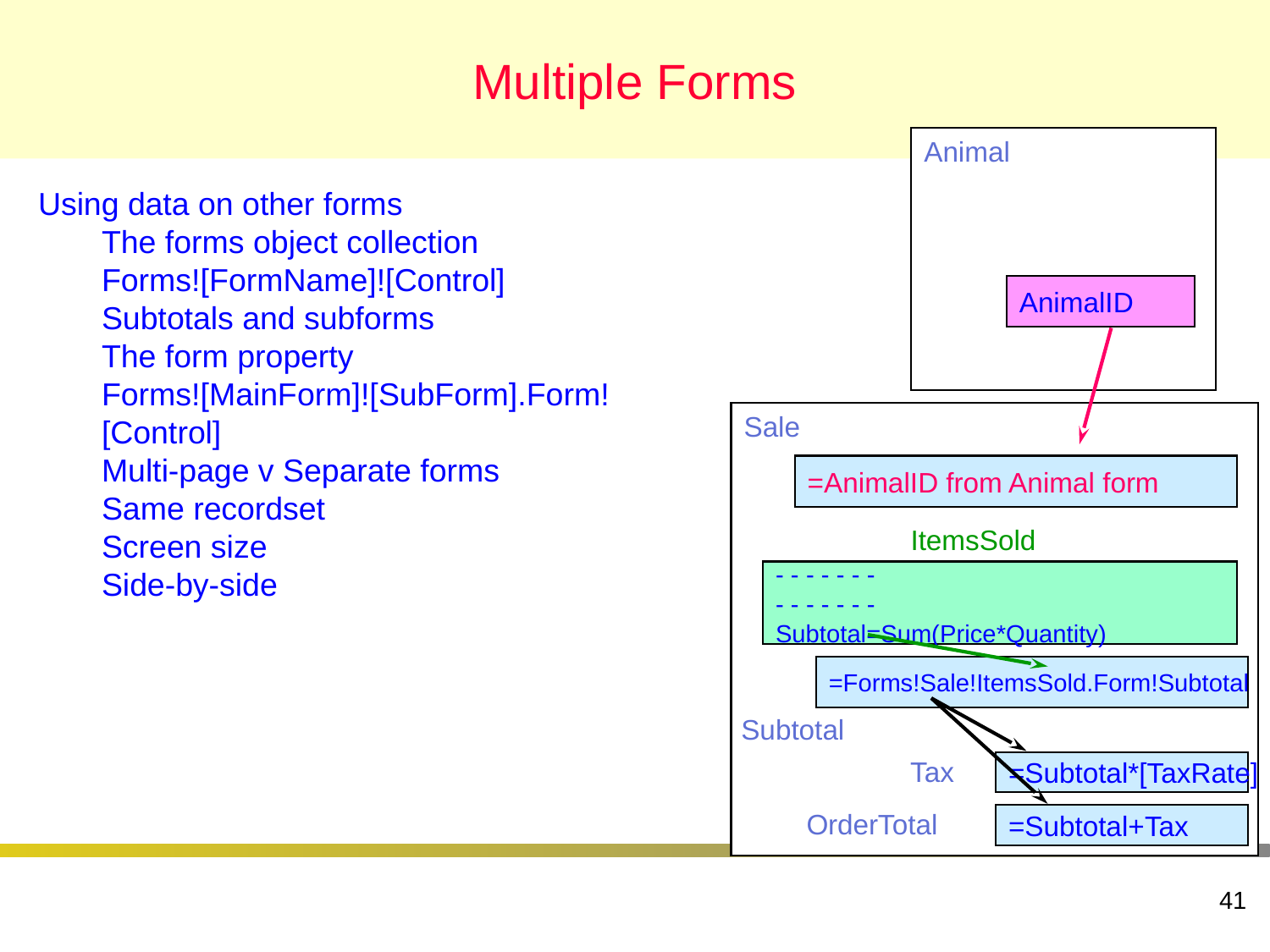

# Multiple Forms
Animal
Using data on other forms
The forms object collection
Forms![FormName]![Control]
Subtotals and subforms
The form property
Forms![MainForm]![SubForm].Form![Control]
Multi-page v Separate forms
Same recordset
Screen size
Side-by-side
AnimalID

Sale
=AnimalID from Animal form
ItemsSold
- - - - - - -
- - - - - - -
Subtotal=Sum(Price*Quantity)

=Forms!Sale!ItemsSold.Form!Subtotal

Subtotal
Tax
=Subtotal*[TaxRate]
OrderTotal
=Subtotal+Tax
41